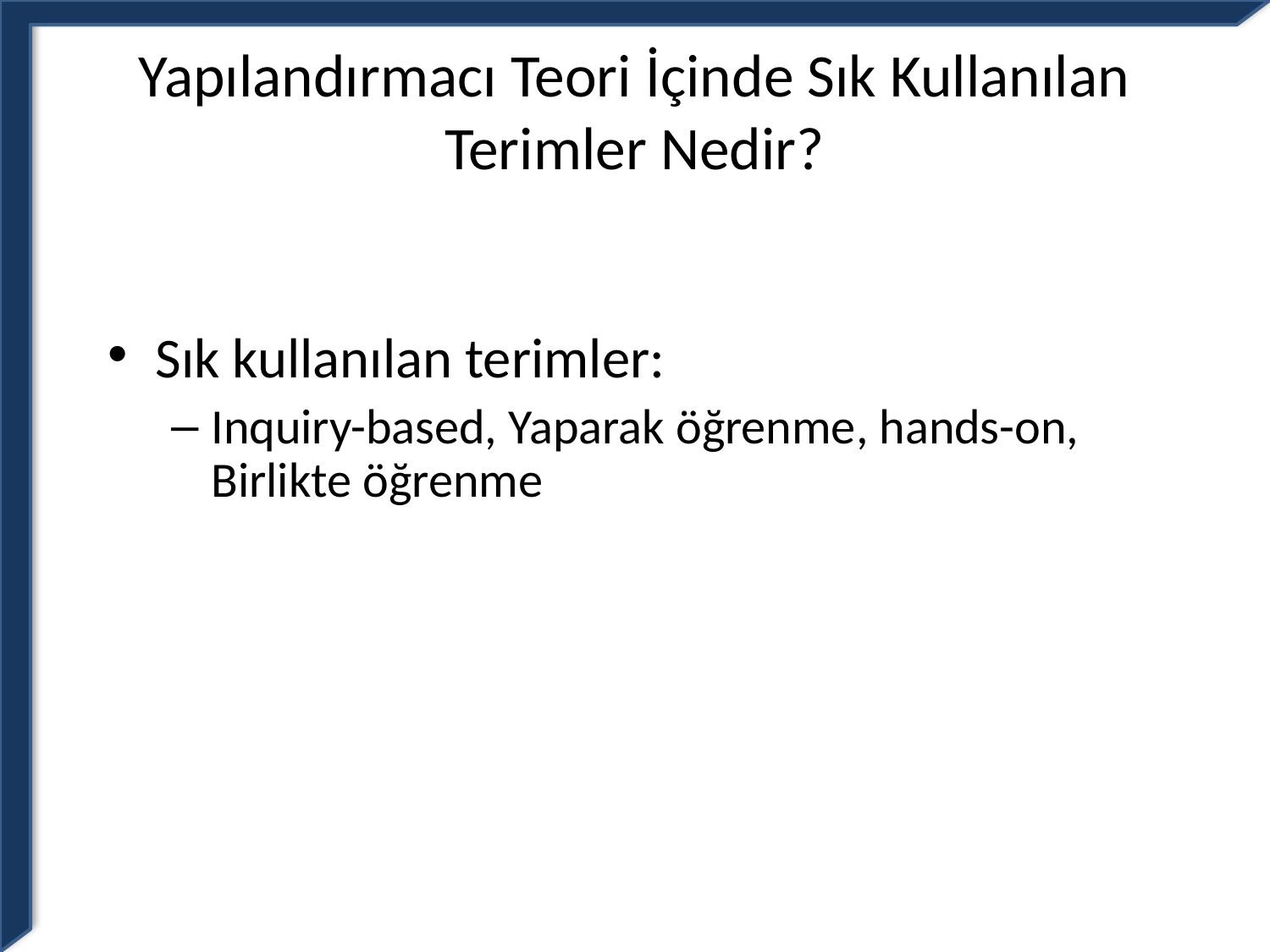

Yapılandırmacı Teori İçinde Sık Kullanılan Terimler Nedir?

Sık kullanılan terimler:
Inquiry-based, Yaparak öğrenme, hands-on, Birlikte öğrenme